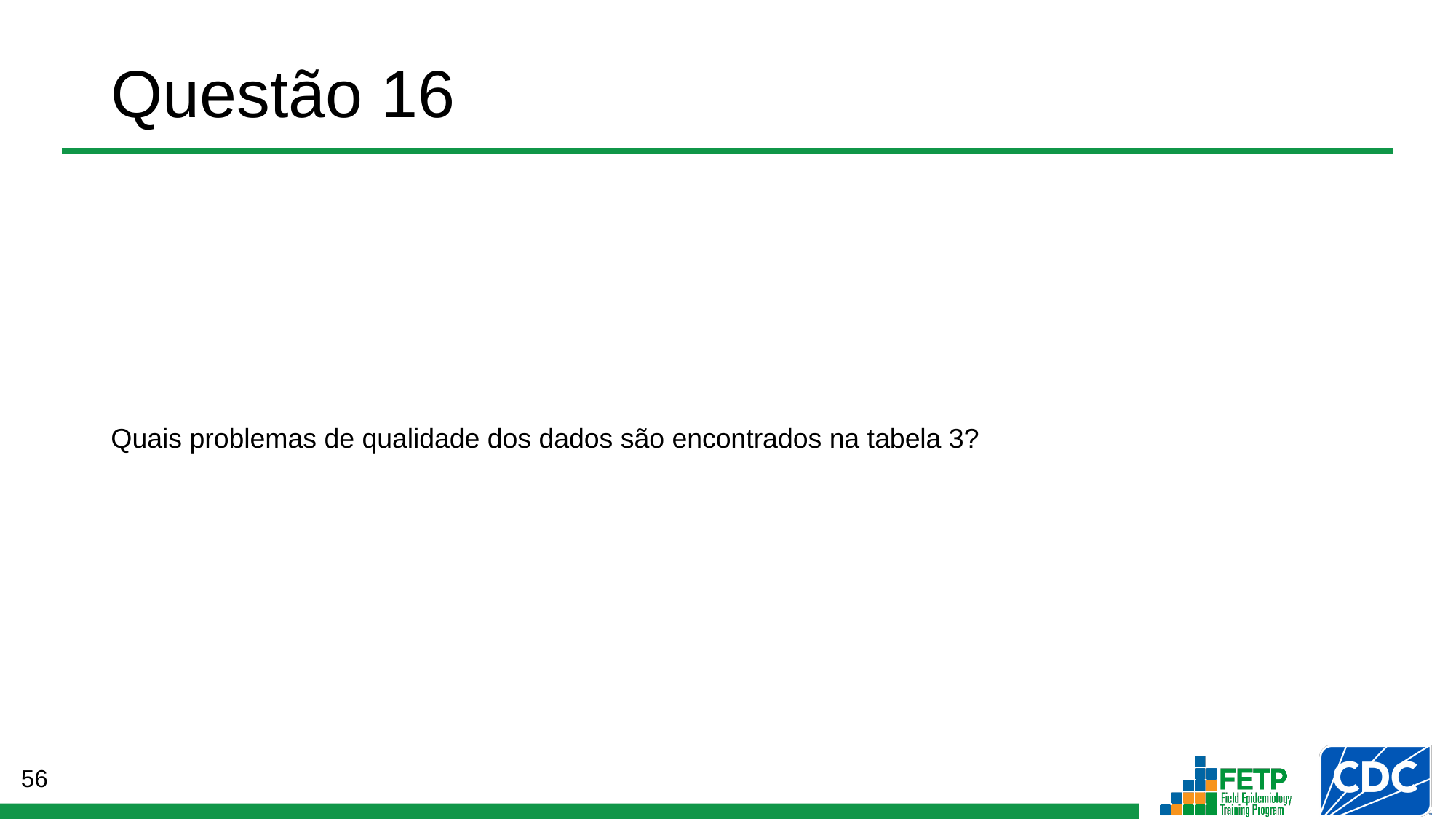

# Questão 16
Quais problemas de qualidade dos dados são encontrados na tabela 3?